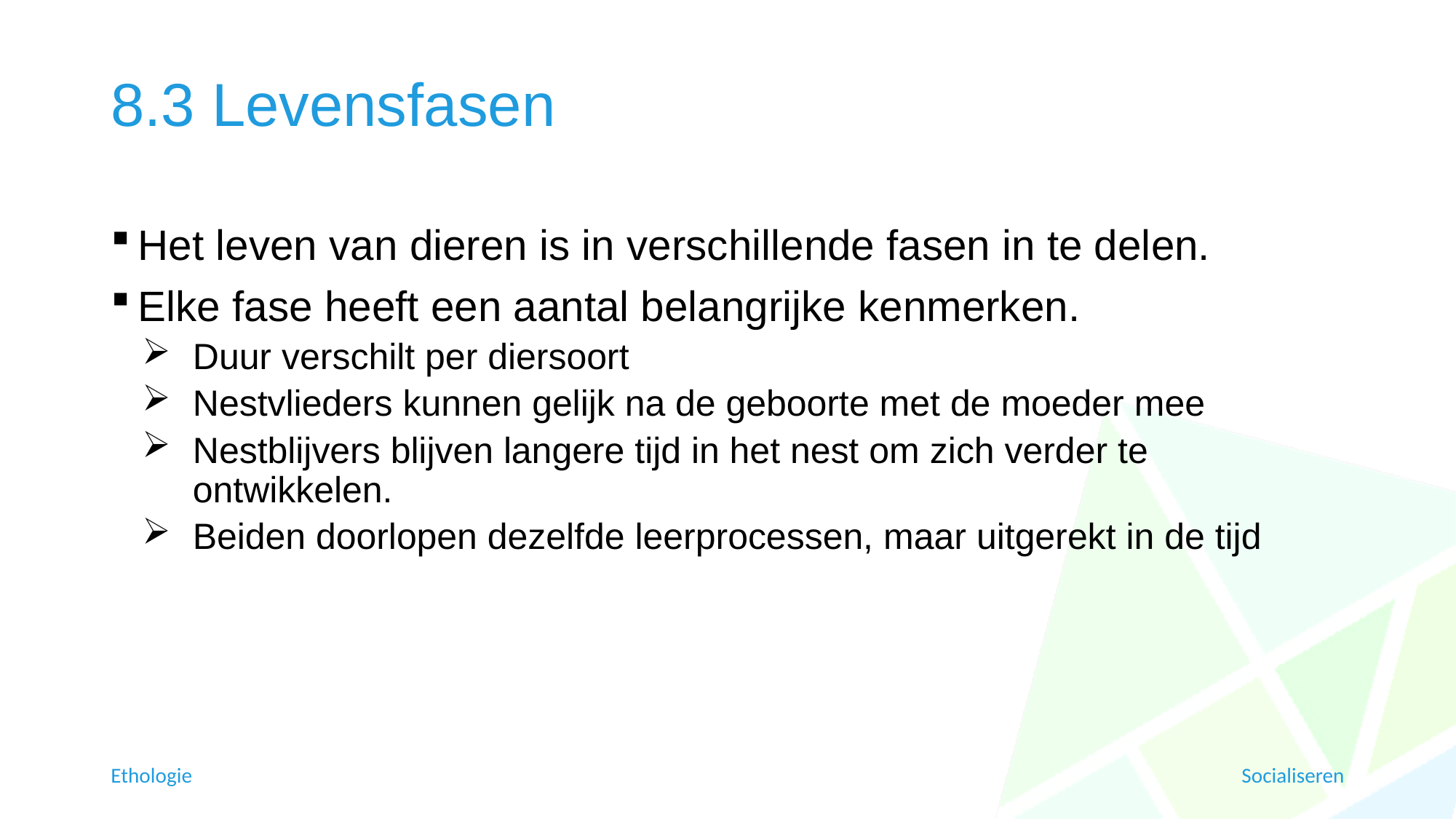

# 8.3 Levensfasen
Het leven van dieren is in verschillende fasen in te delen.
Elke fase heeft een aantal belangrijke kenmerken.
Duur verschilt per diersoort
Nestvlieders kunnen gelijk na de geboorte met de moeder mee
Nestblijvers blijven langere tijd in het nest om zich verder te ontwikkelen.
Beiden doorlopen dezelfde leerprocessen, maar uitgerekt in de tijd
Ethologie
Socialiseren